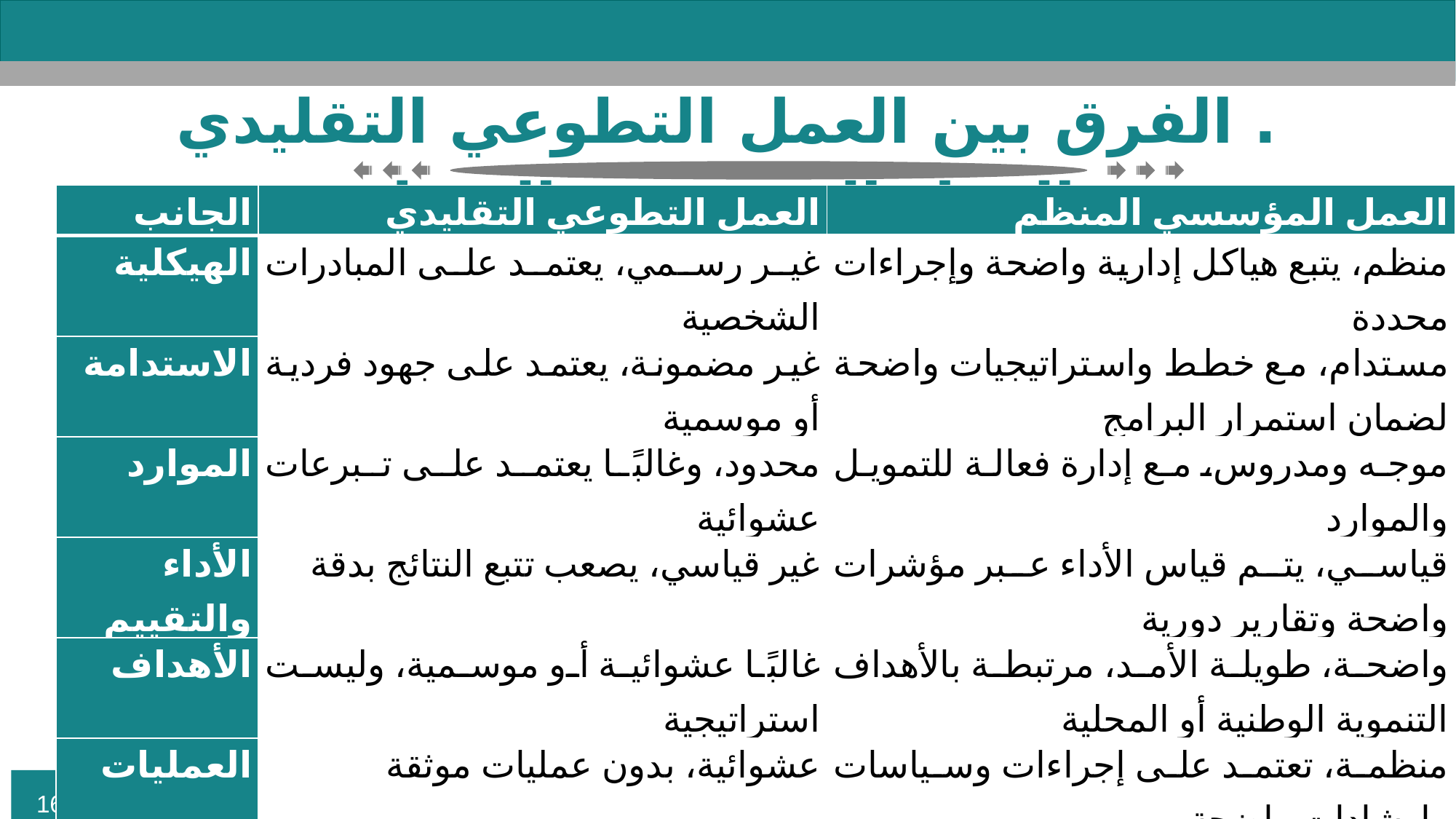

. الفرق بين العمل التطوعي التقليدي والعمل المؤسسي المنظم

| الجانب | العمل التطوعي التقليدي | العمل المؤسسي المنظم |
| --- | --- | --- |
| الهيكلية | غير رسمي، يعتمد على المبادرات الشخصية | منظم، يتبع هياكل إدارية واضحة وإجراءات محددة |
| الاستدامة | غير مضمونة، يعتمد على جهود فردية أو موسمية | مستدام، مع خطط واستراتيجيات واضحة لضمان استمرار البرامج |
| الموارد | محدود، وغالبًا يعتمد على تبرعات عشوائية | موجه ومدروس، مع إدارة فعالة للتمويل والموارد |
| الأداء والتقييم | غير قياسي، يصعب تتبع النتائج بدقة | قياسي، يتم قياس الأداء عبر مؤشرات واضحة وتقارير دورية |
| الأهداف | غالبًا عشوائية أو موسمية، وليست استراتيجية | واضحة، طويلة الأمد، مرتبطة بالأهداف التنموية الوطنية أو المحلية |
| العمليات | عشوائية، بدون عمليات موثقة | منظمة، تعتمد على إجراءات وسياسات وإرشادات واضحة |
| الابتكار والتطوير | محدود، يعتمد على مبادرات فردية | مستمر ومنهجي، يعزز من تبني التقنيات والأساليب الحديثة |